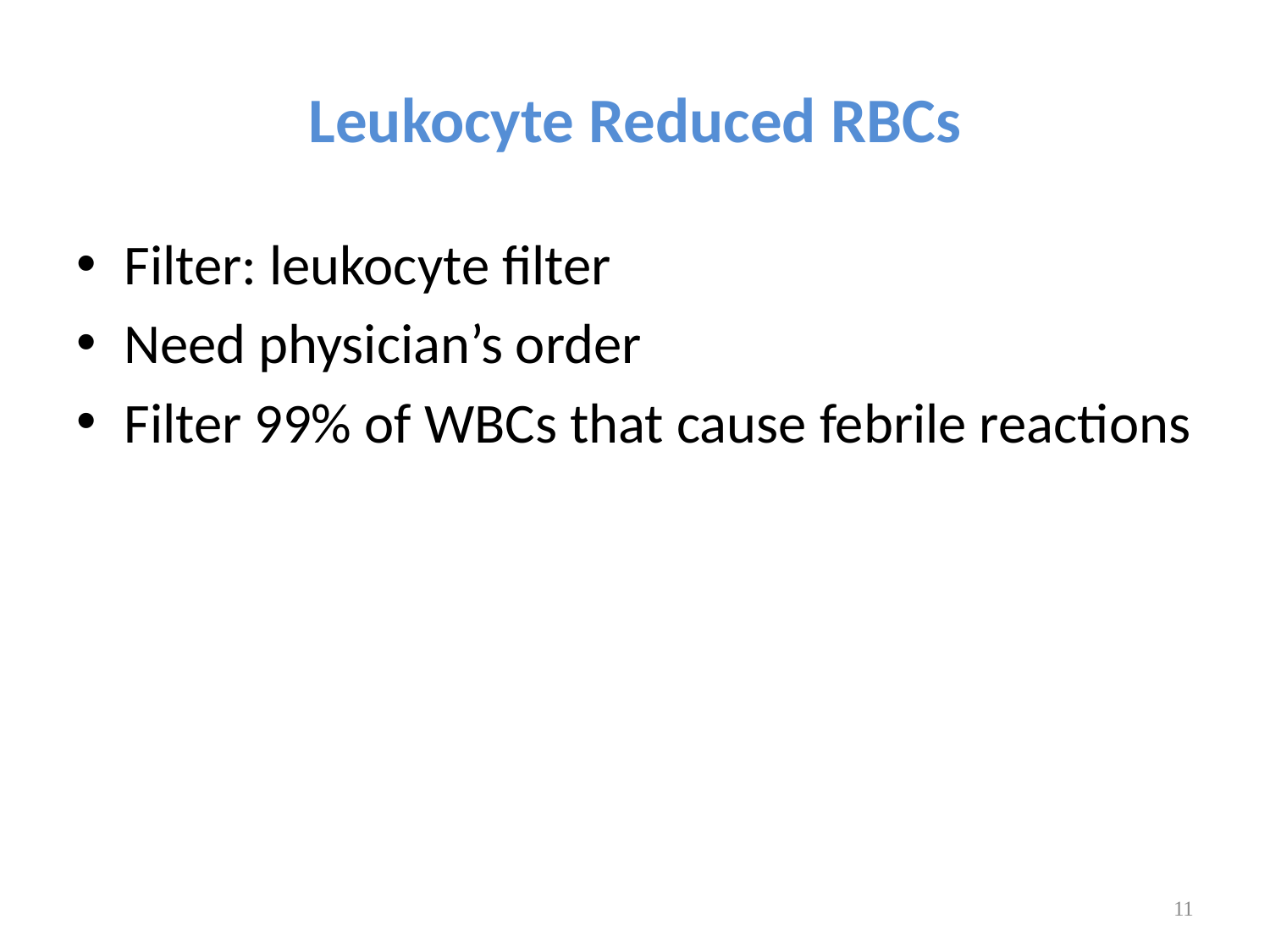

# Leukocyte Reduced RBCs
Filter: leukocyte filter
Need physician’s order
Filter 99% of WBCs that cause febrile reactions
11